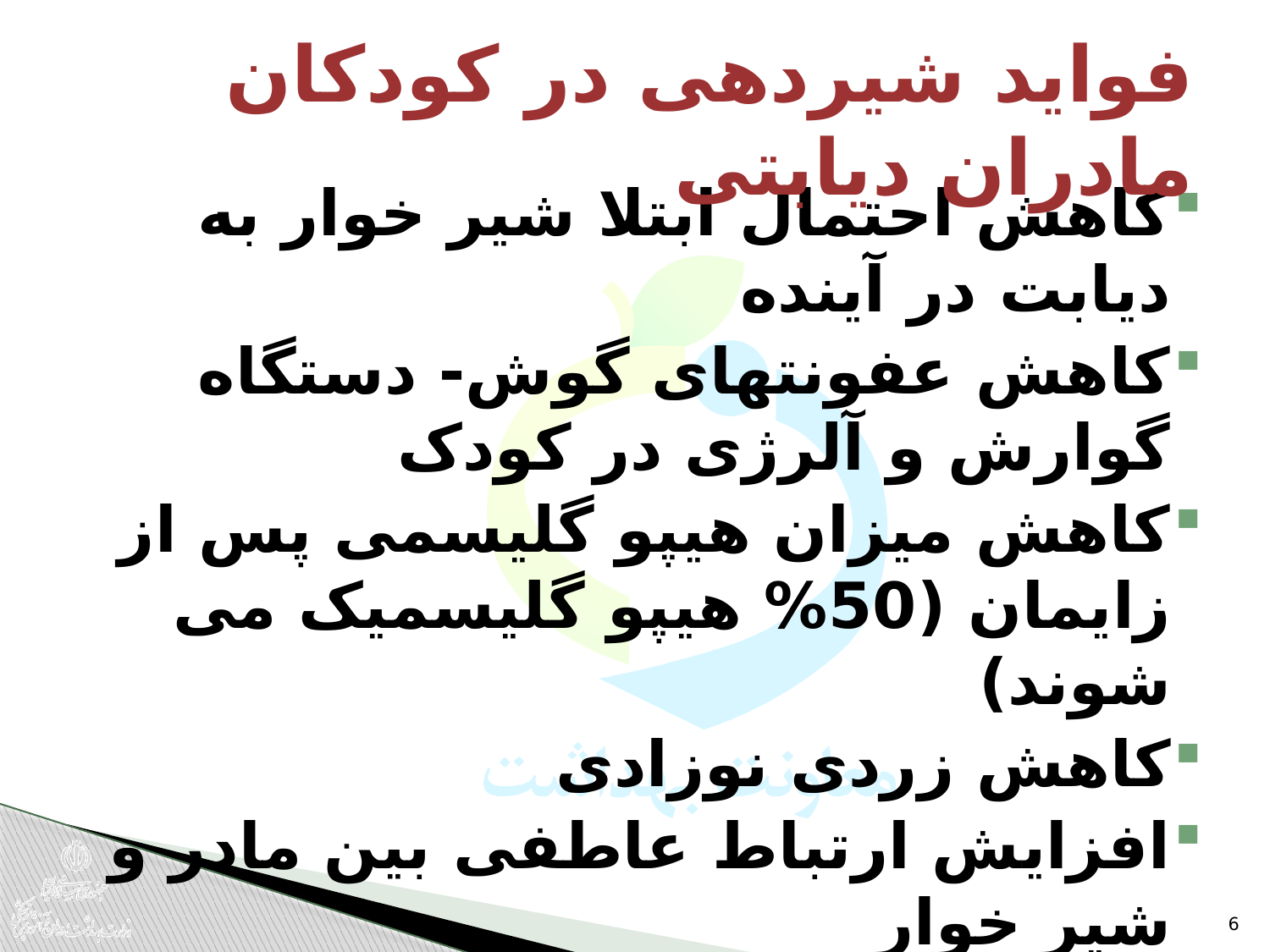

# فواید شیردهی در کودکان مادران دیابتی
کاهش احتمال ابتلا شیر خوار به دیابت در آینده
کاهش عفونتهای گوش- دستگاه گوارش و آلرژی در کودک
کاهش میزان هیپو گلیسمی پس از زایمان (50% هیپو گلیسمیک می شوند)
کاهش زردی نوزادی
افزایش ارتباط عاطفی بین مادر و شیر خوار

6